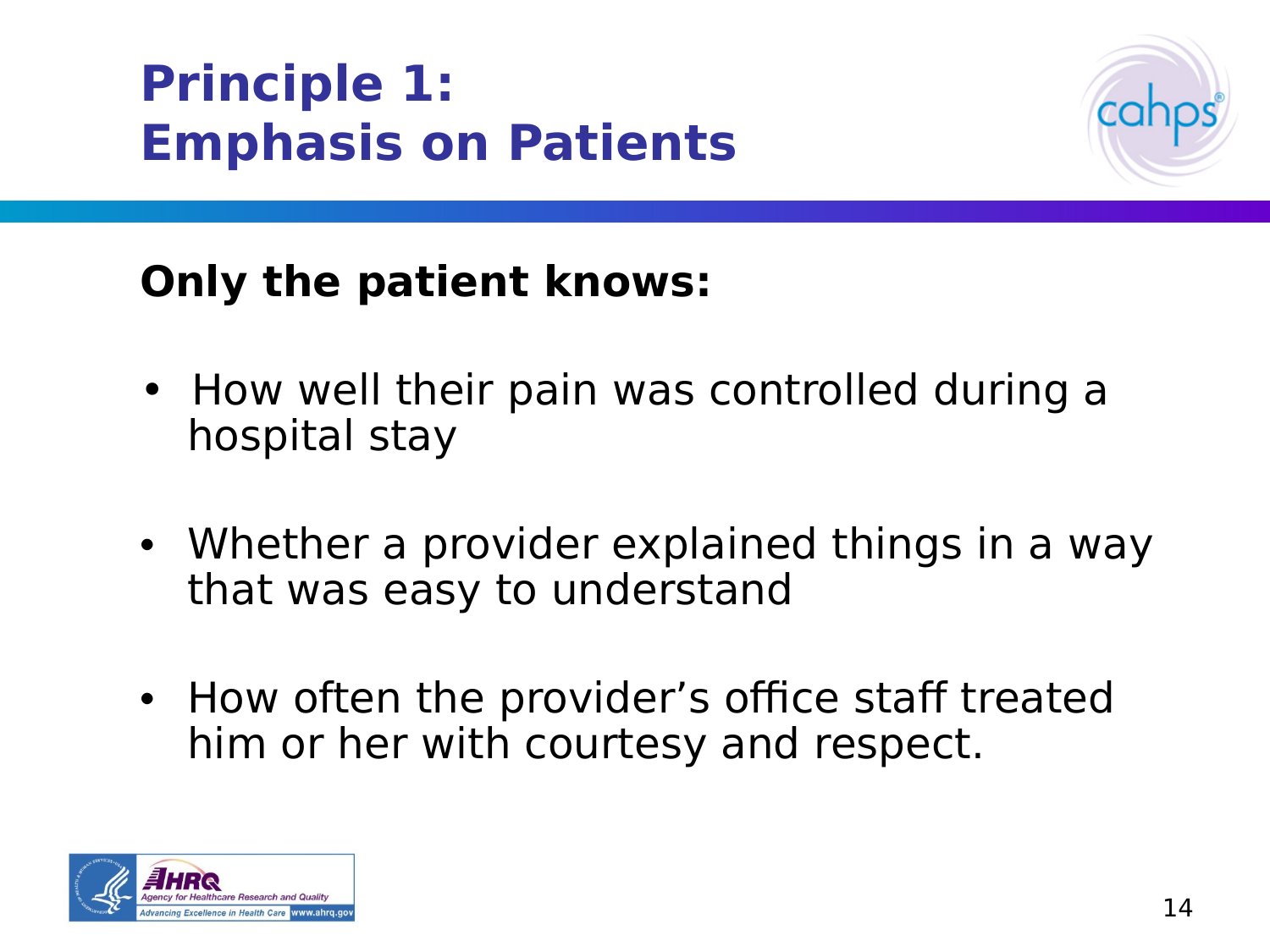

# Principle 1: Emphasis on Patients

Only the patient knows:

•  How well their pain was controlled during a hospital stay

Whether a provider explained things in a way that was easy to understand

How often the provider’s office staff treated him or her with courtesy and respect.

14